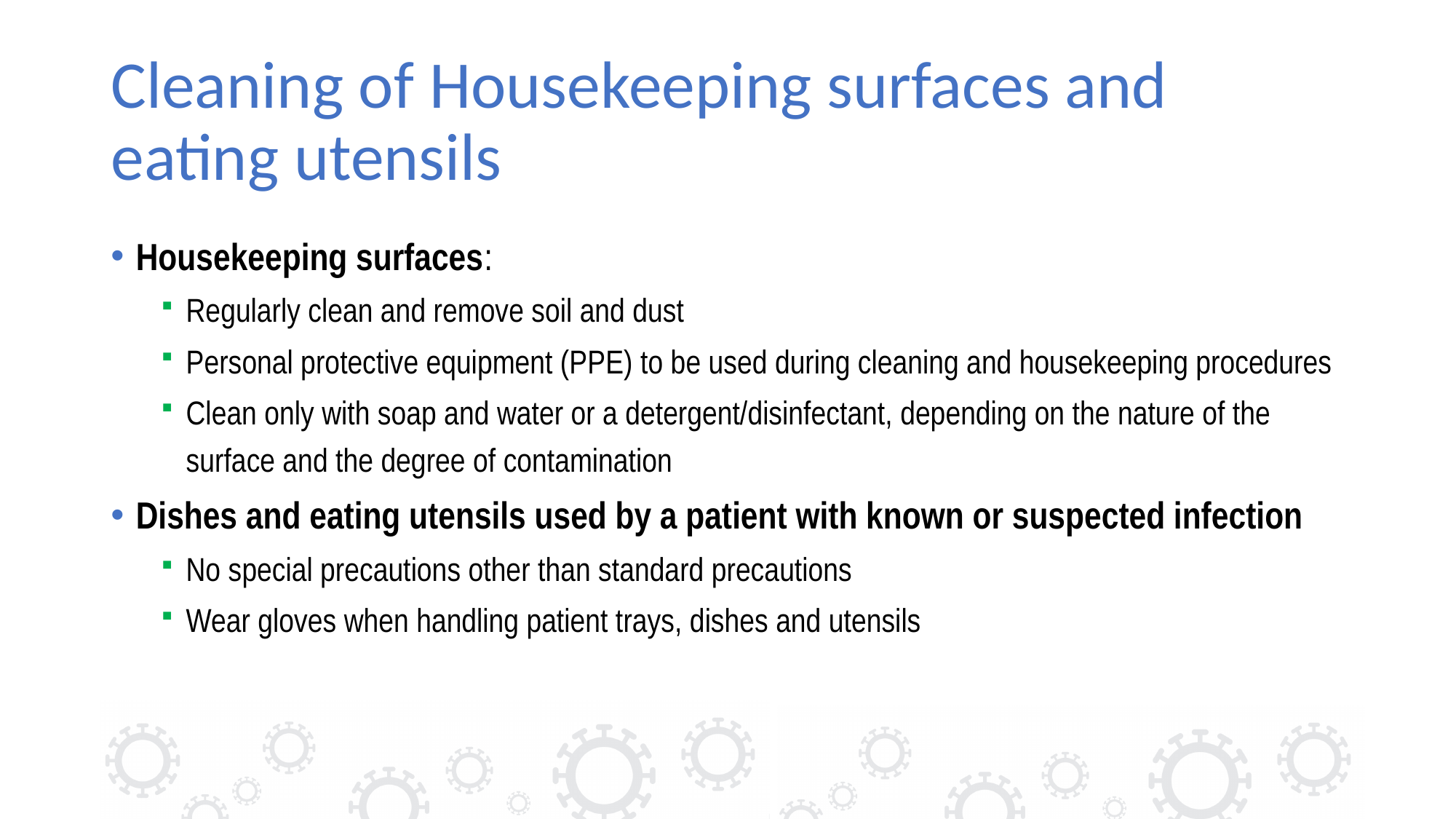

# Cleaning of Housekeeping surfaces and eating utensils
Housekeeping surfaces:
Regularly clean and remove soil and dust
Personal protective equipment (PPE) to be used during cleaning and housekeeping procedures
Clean only with soap and water or a detergent/disinfectant, depending on the nature of the surface and the degree of contamination
Dishes and eating utensils used by a patient with known or suspected infection
No special precautions other than standard precautions
Wear gloves when handling patient trays, dishes and utensils